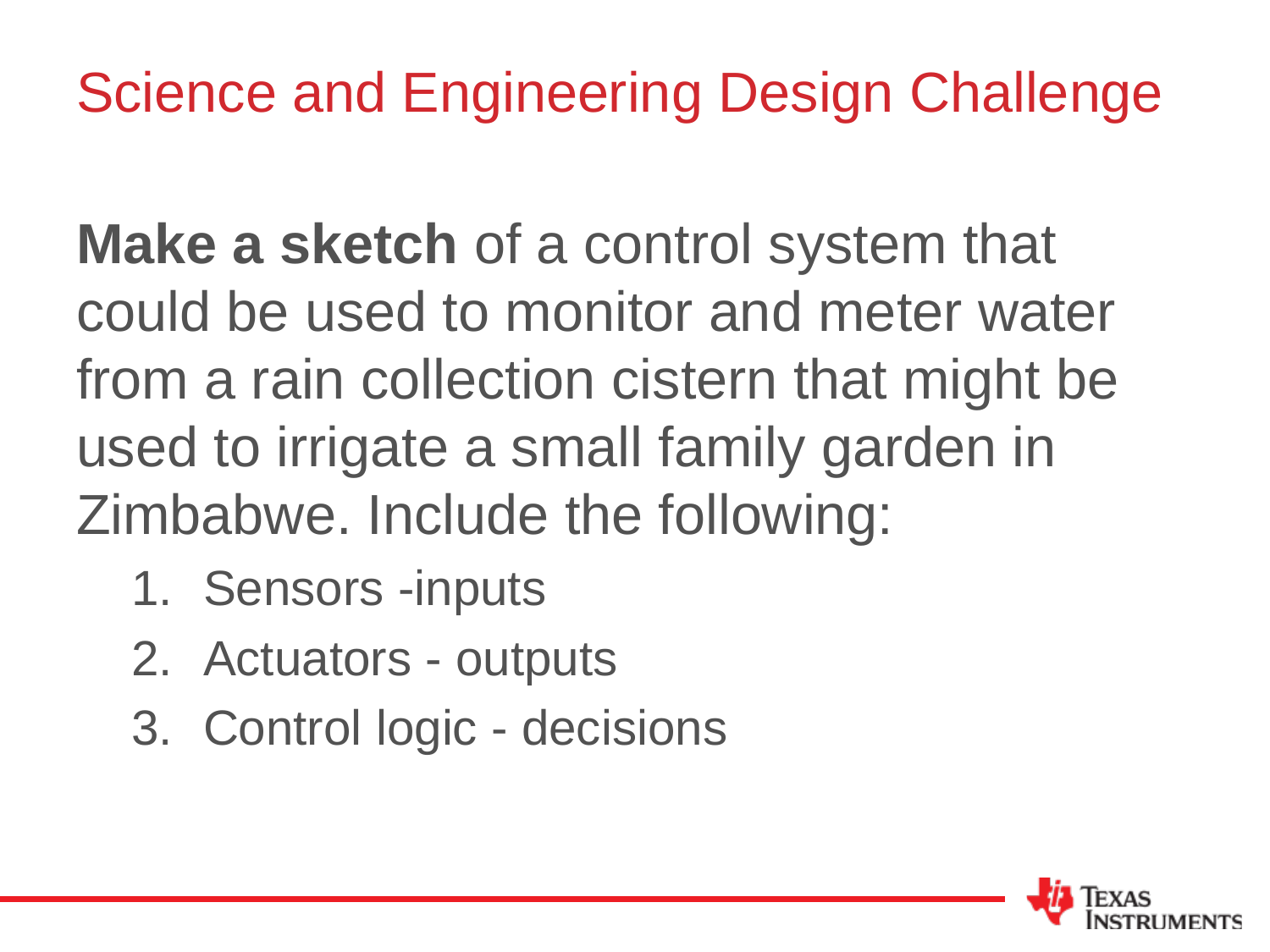

# Science and Engineering Design Challenge
Make a sketch of a control system that could be used to monitor and meter water from a rain collection cistern that might be used to irrigate a small family garden in Zimbabwe. Include the following:
Sensors -inputs
Actuators - outputs
Control logic - decisions